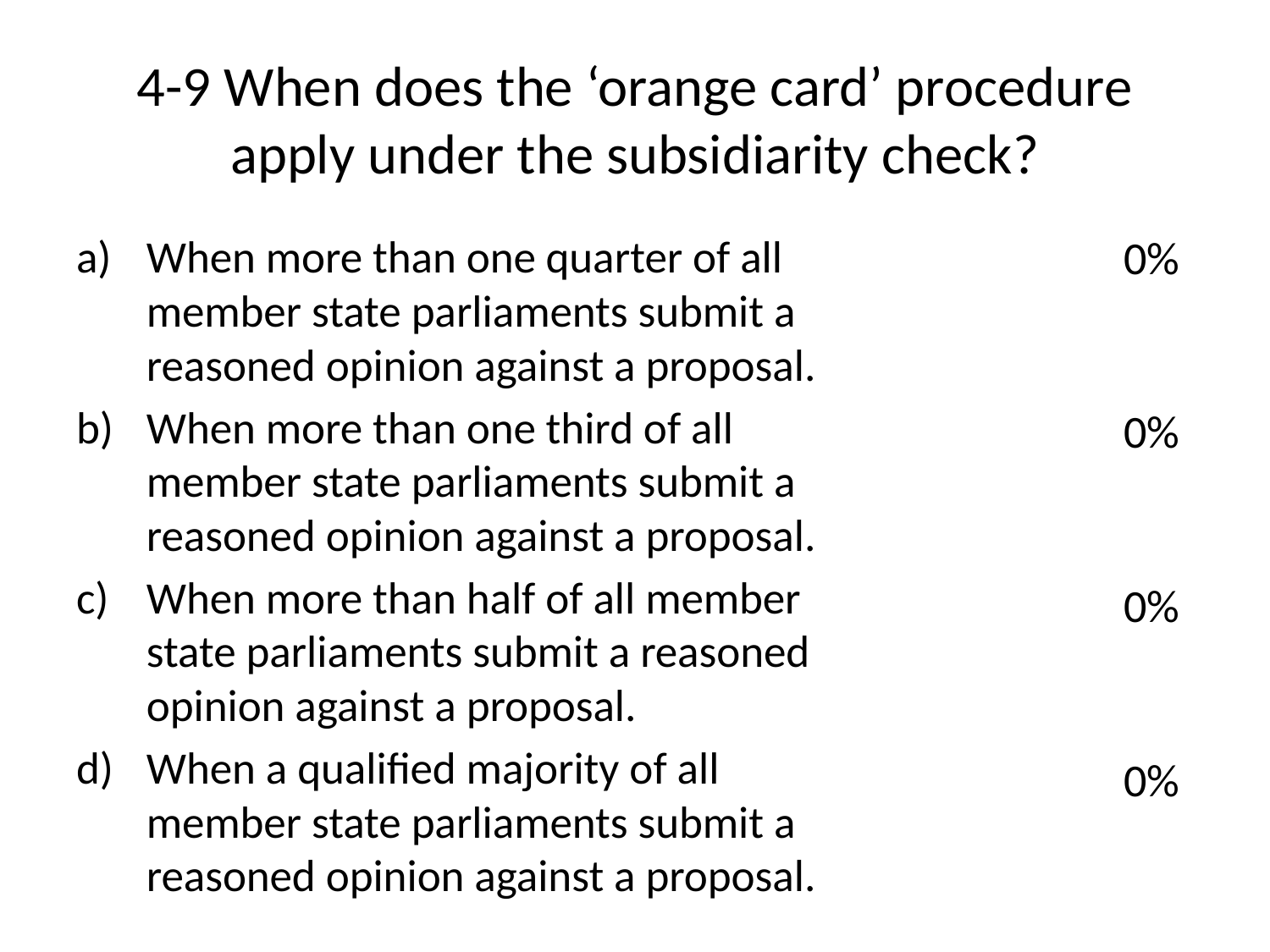

# 4-9 When does the ‘orange card’ procedure apply under the subsidiarity check?
When more than one quarter of all member state parliaments submit a reasoned opinion against a proposal.
When more than one third of all member state parliaments submit a reasoned opinion against a proposal.
When more than half of all member state parliaments submit a reasoned opinion against a proposal.
When a qualified majority of all member state parliaments submit a reasoned opinion against a proposal.
0%
0%
0%
0%